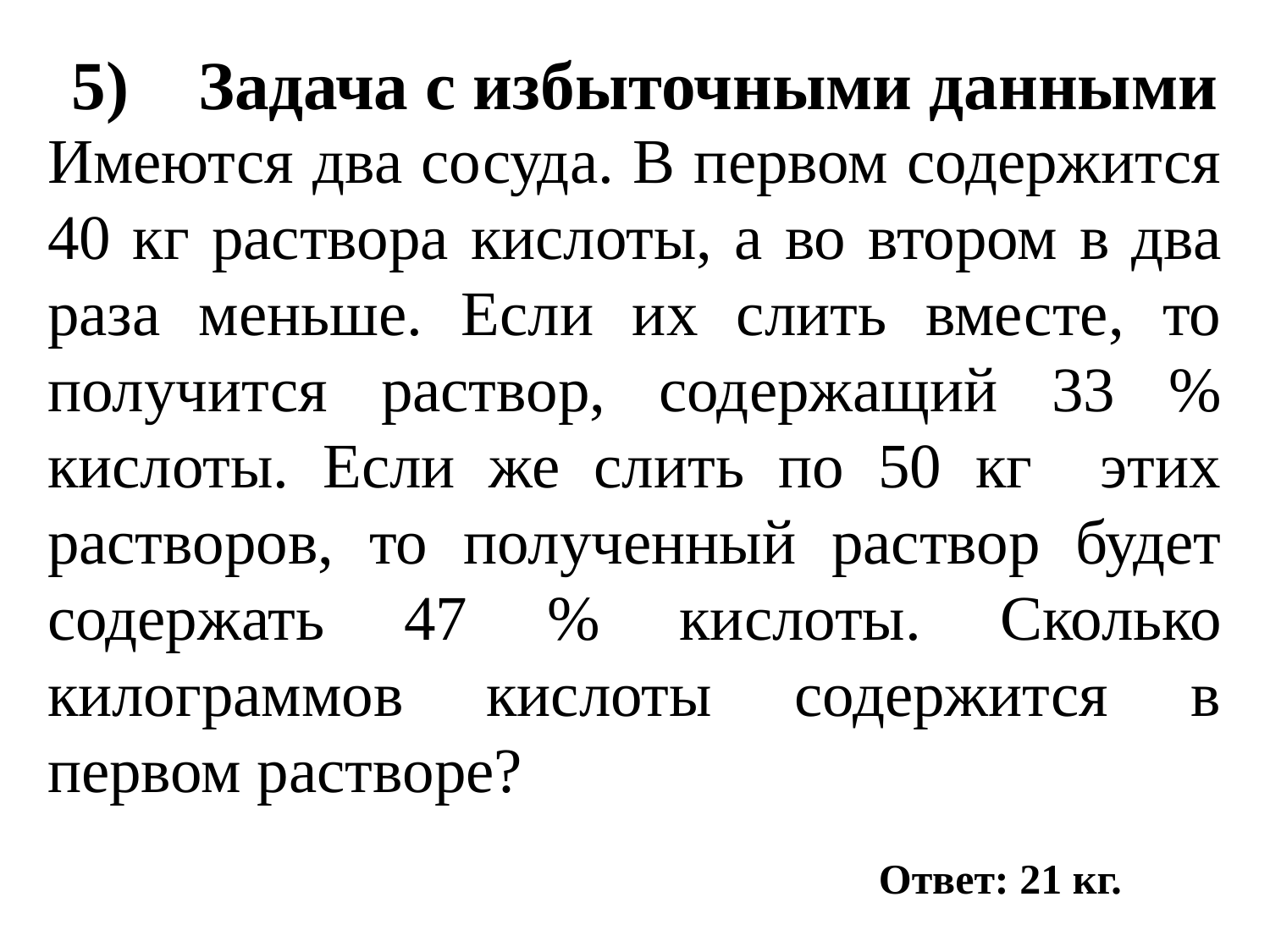

# 5)	Задача с избыточными данными
Имеются два сосуда. В первом содержится 40 кг раствора кислоты, а во втором в два раза меньше. Если их слить вместе, то получится раствор, содержащий 33 % кислоты. Если же слить по 50 кг  этих растворов, то полученный раствор будет содержать 47 % кислоты. Сколько килограммов кислоты содержится в первом растворе?

Ответ: 21 кг.